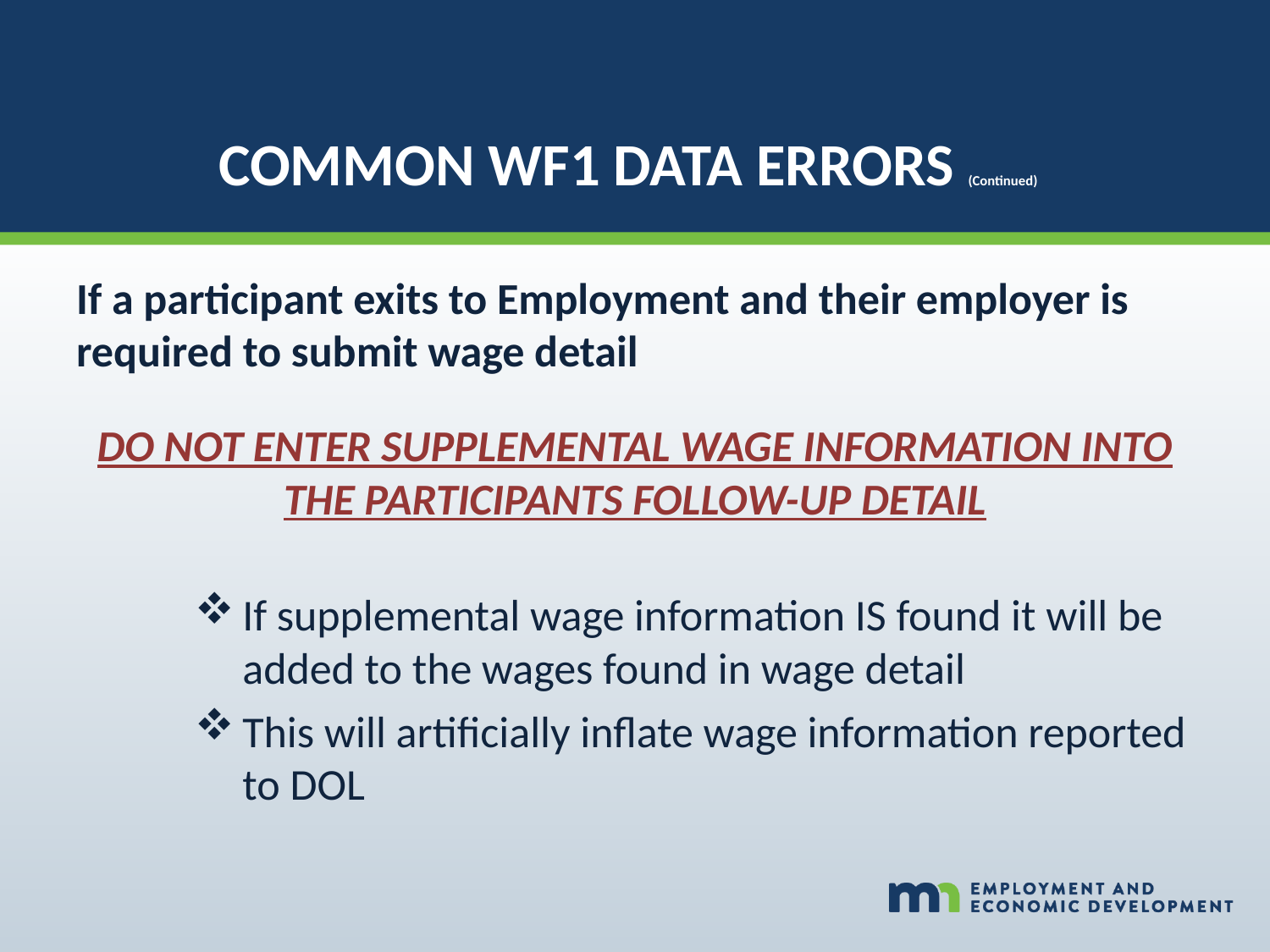

COMMON WF1 DATA ERRORS (Continued)
If a participant exits to Employment and their employer is required to submit wage detail
DO NOT ENTER SUPPLEMENTAL WAGE INFORMATION INTO THE PARTICIPANTS FOLLOW-UP DETAIL
If supplemental wage information IS found it will be added to the wages found in wage detail
This will artificially inflate wage information reported to DOL